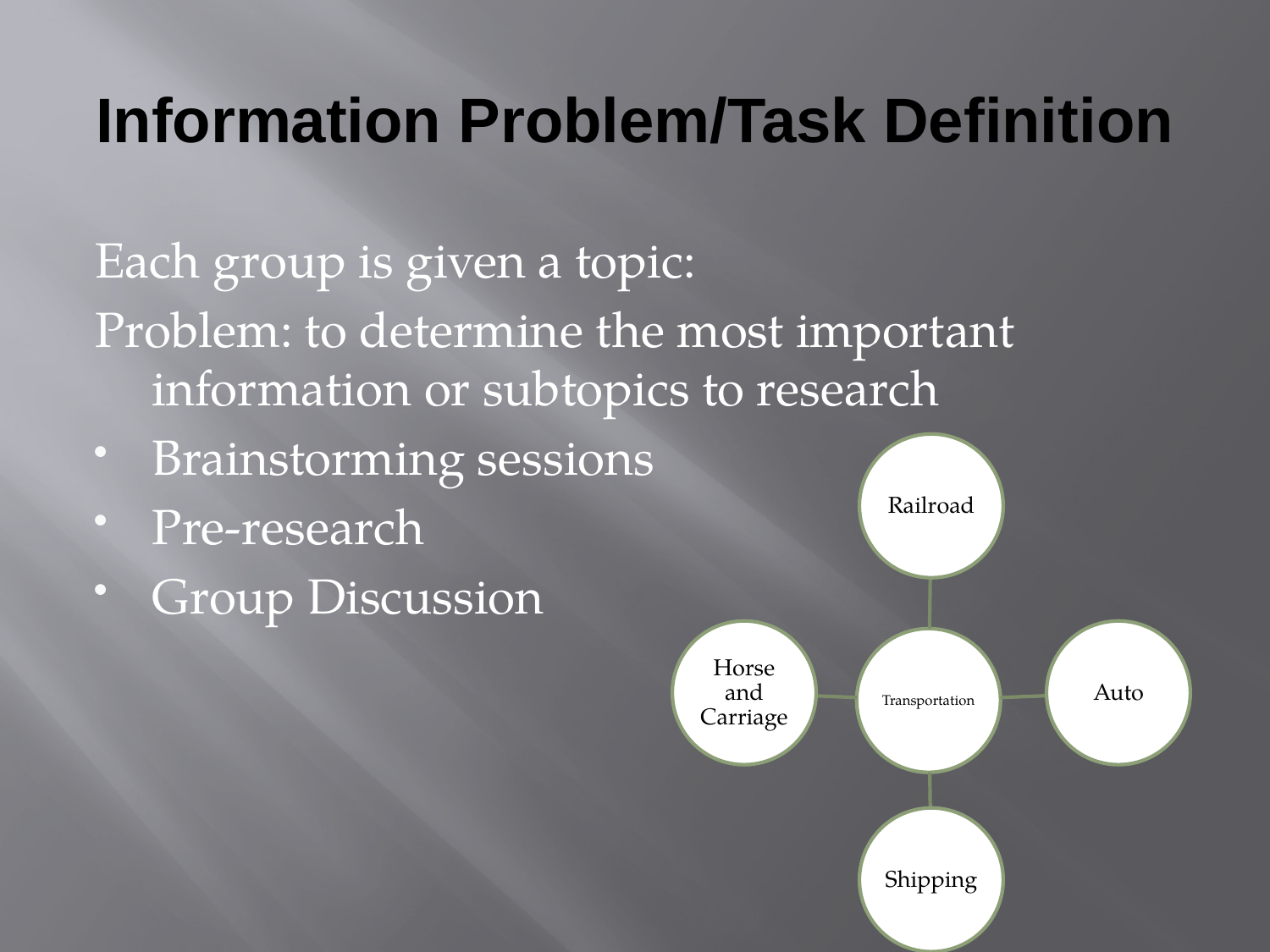

# Information Problem/Task Definition
Each group is given a topic:
Problem: to determine the most important information or subtopics to research
Brainstorming sessions
Pre-research
Group Discussion

Transportation

Railroad

Auto

Shipping

Horse and Carriage